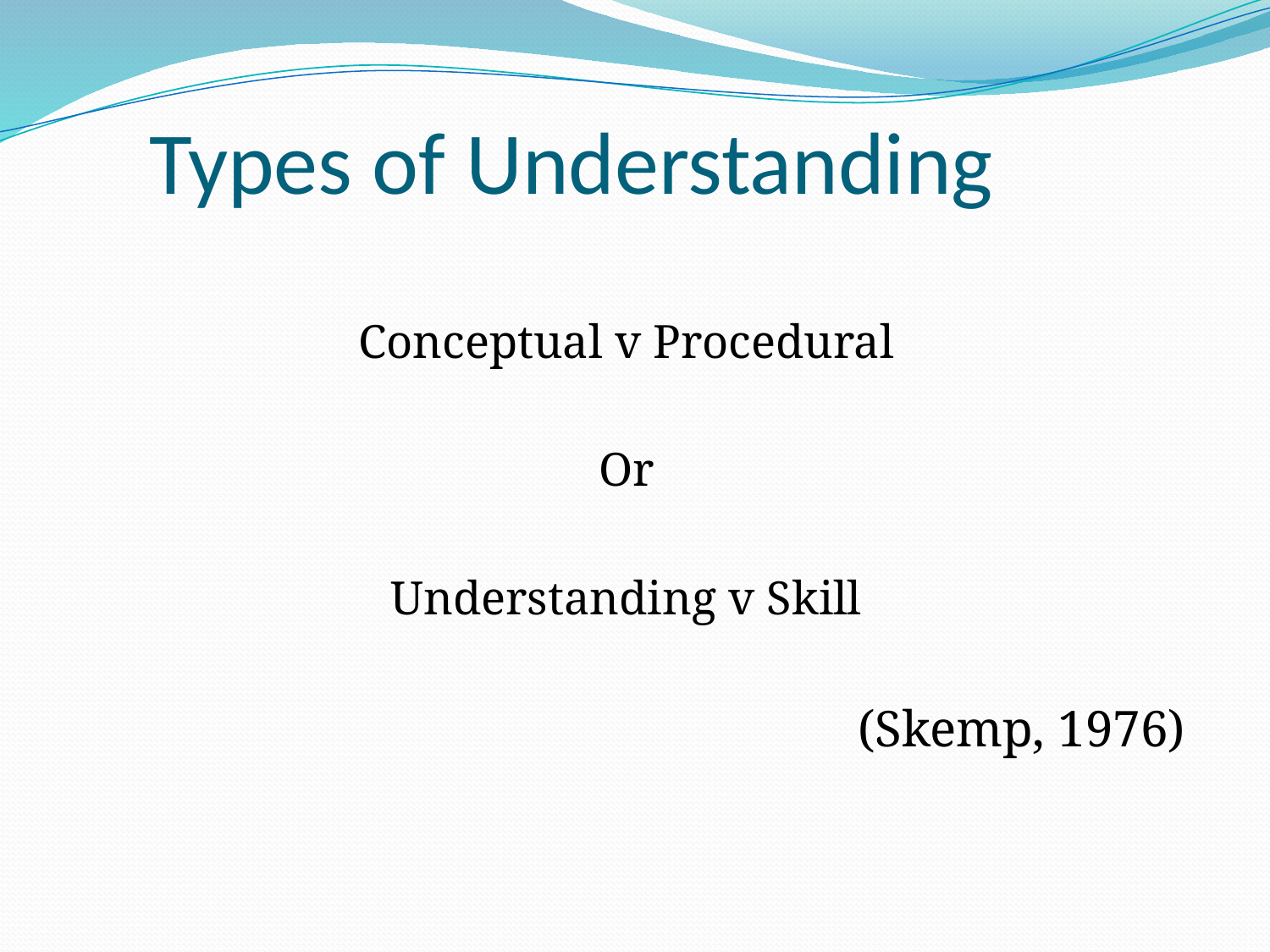

Types of Understanding
Conceptual v Procedural

Or

Understanding v Skill

(Skemp, 1976)